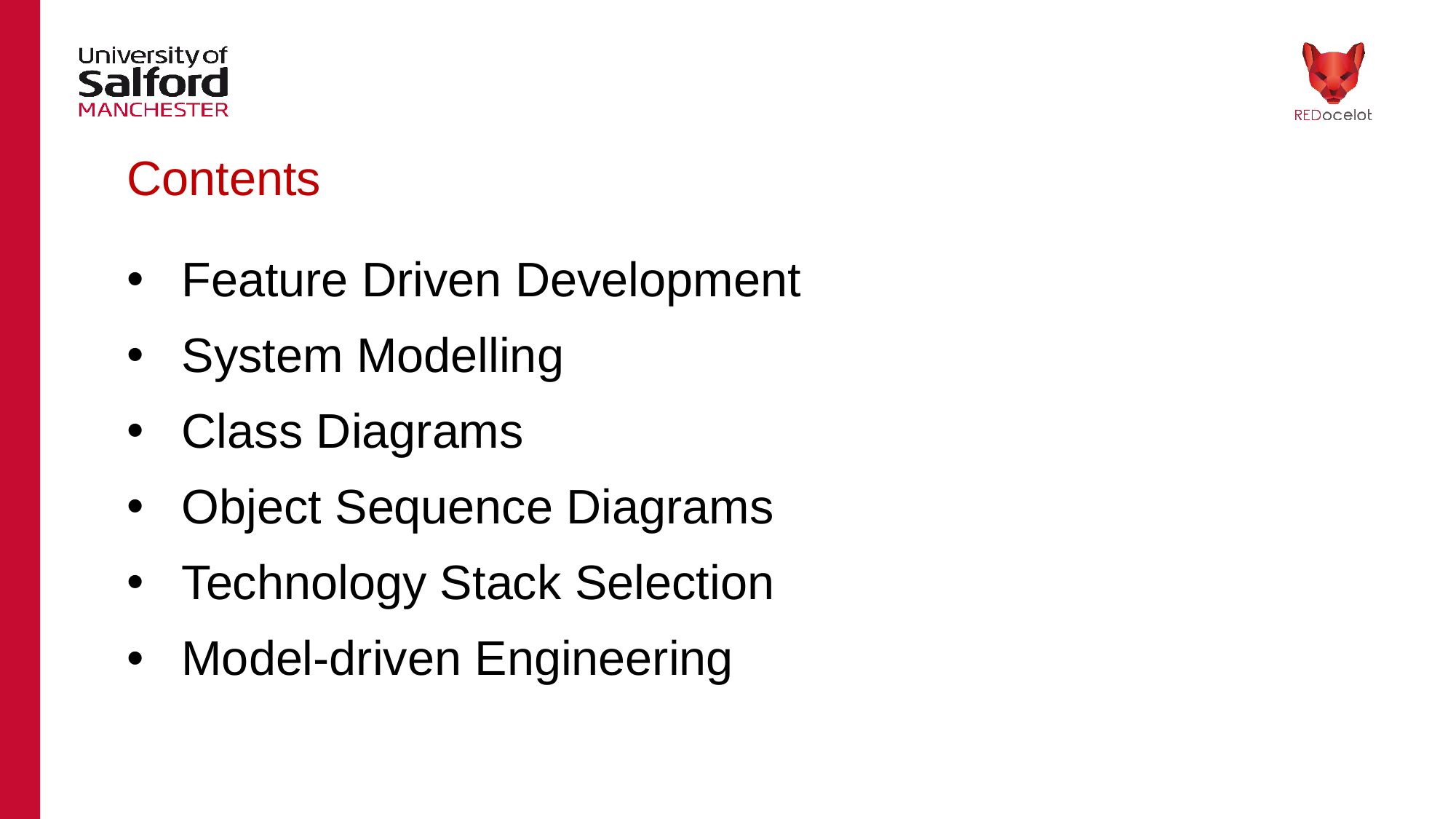

# Contents
Feature Driven Development
System Modelling
Class Diagrams
Object Sequence Diagrams
Technology Stack Selection
Model-driven Engineering